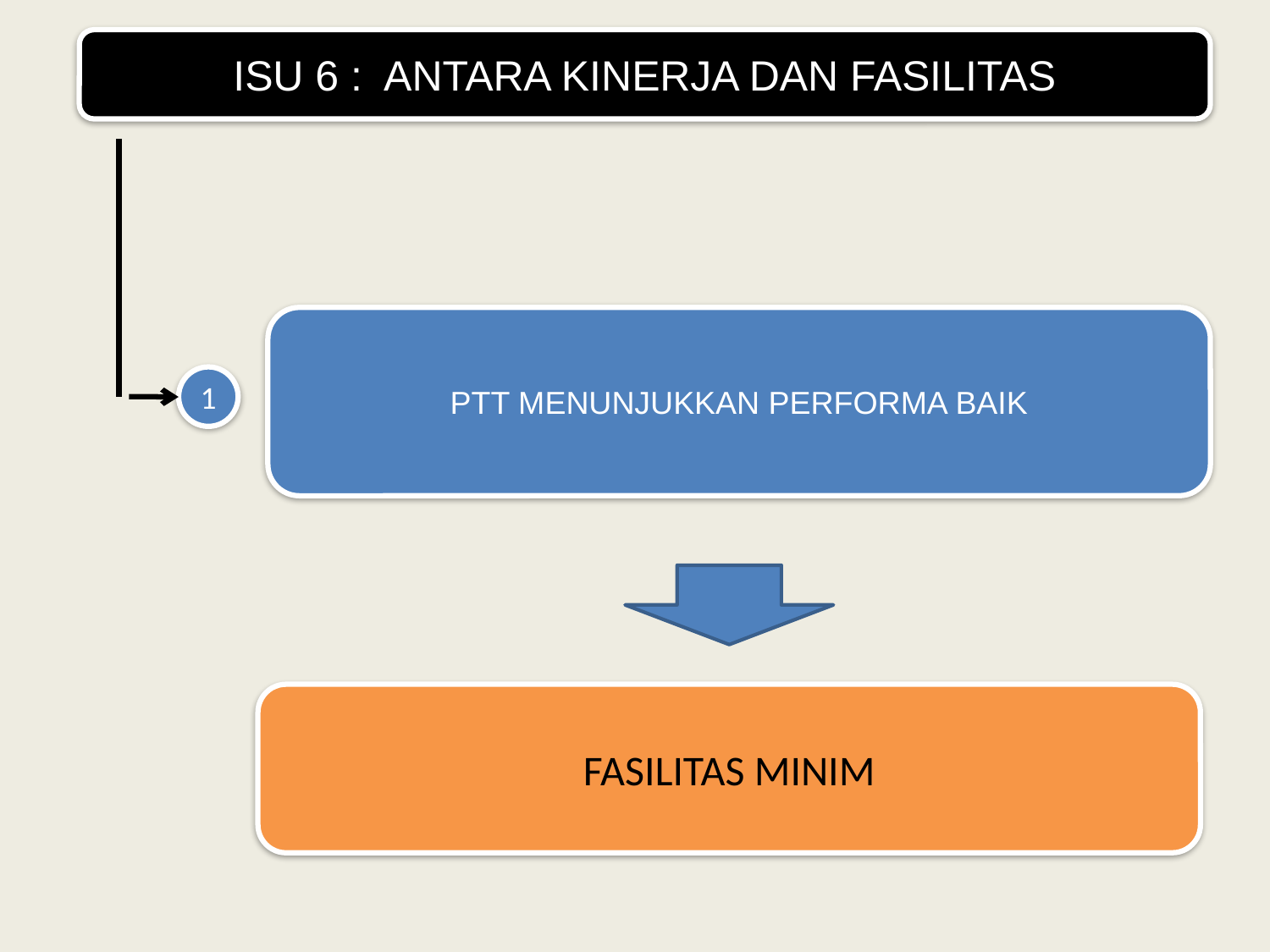

ISU 6 :  ANTARA KINERJA DAN FASILITAS
PTT MENUNJUKKAN PERFORMA BAIK
1

FASILITAS MINIM